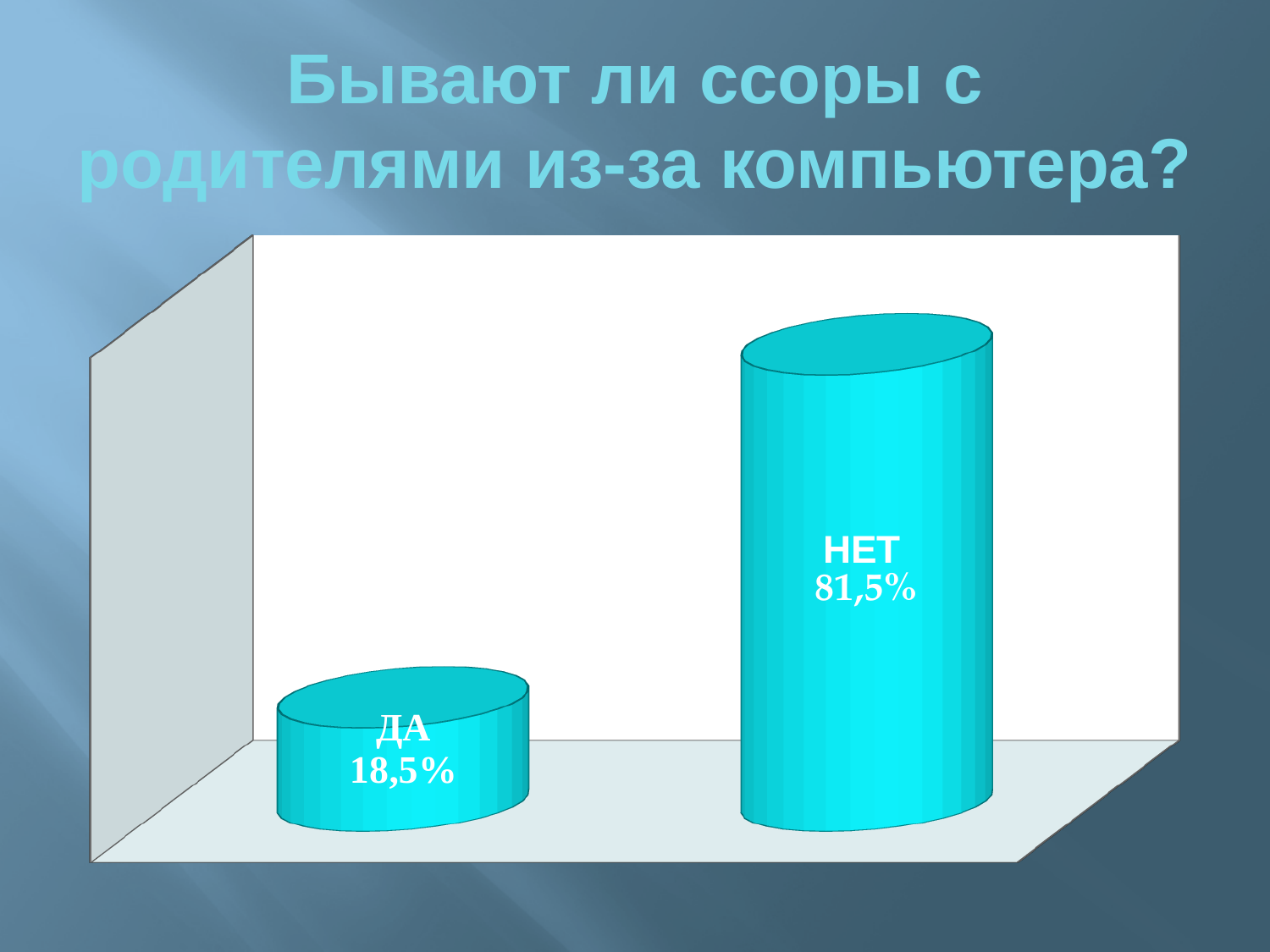

# Бывают ли ссоры с родителями из-за компьютера?

[unsupported chart]